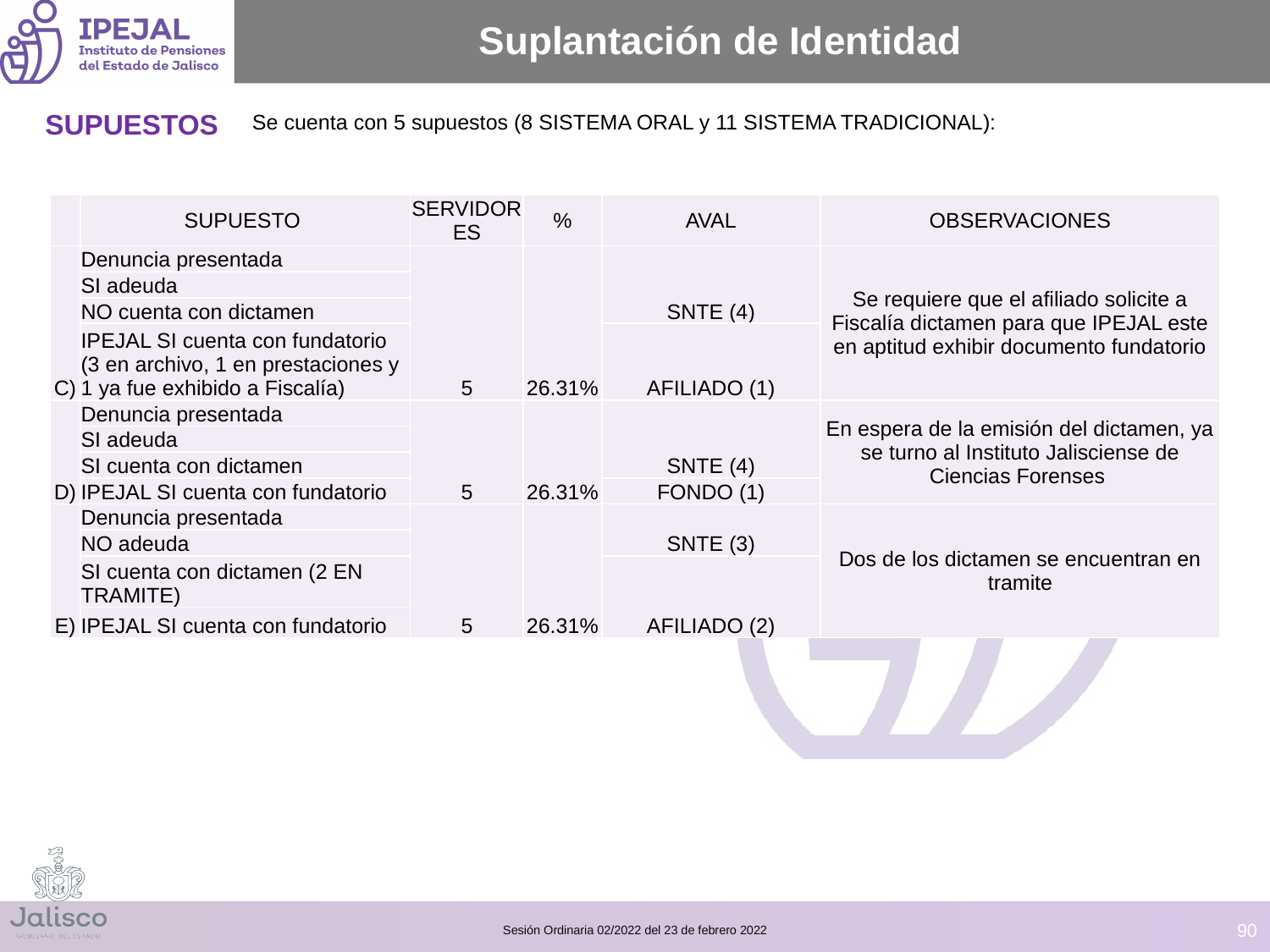

# Suplantación de Identidad
Se cuenta con 5 supuestos (8 SISTEMA ORAL y 11 SISTEMA TRADICIONAL):
SUPUESTOS
|  | SUPUESTO | SERVIDORES | % | AVAL | OBSERVACIONES |
| --- | --- | --- | --- | --- | --- |
| C) | Denuncia presentada | 5 | 26.31% | SNTE (4) | Se requiere que el afiliado solicite a Fiscalía dictamen para que IPEJAL este en aptitud exhibir documento fundatorio |
|  | SI adeuda |  |  |  |  |
|  | NO cuenta con dictamen |  |  |  |  |
|  | IPEJAL SI cuenta con fundatorio (3 en archivo, 1 en prestaciones y 1 ya fue exhibido a Fiscalía) |  |  | AFILIADO (1) |  |
| D) | Denuncia presentada | 5 | 26.31% | SNTE (4) | En espera de la emisión del dictamen, ya se turno al Instituto Jalisciense de Ciencias Forenses |
|  | SI adeuda |  |  |  |  |
|  | SI cuenta con dictamen |  |  |  |  |
|  | IPEJAL SI cuenta con fundatorio |  |  | FONDO (1) |  |
| E) | Denuncia presentada | 5 | 26.31% | SNTE (3) | Dos de los dictamen se encuentran en tramite |
|  | NO adeuda |  |  |  |  |
|  | SI cuenta con dictamen (2 EN TRAMITE) |  |  | AFILIADO (2) |  |
|  | IPEJAL SI cuenta con fundatorio |  |  |  |  |
90
Sesión Ordinaria 02/2022 del 23 de febrero 2022